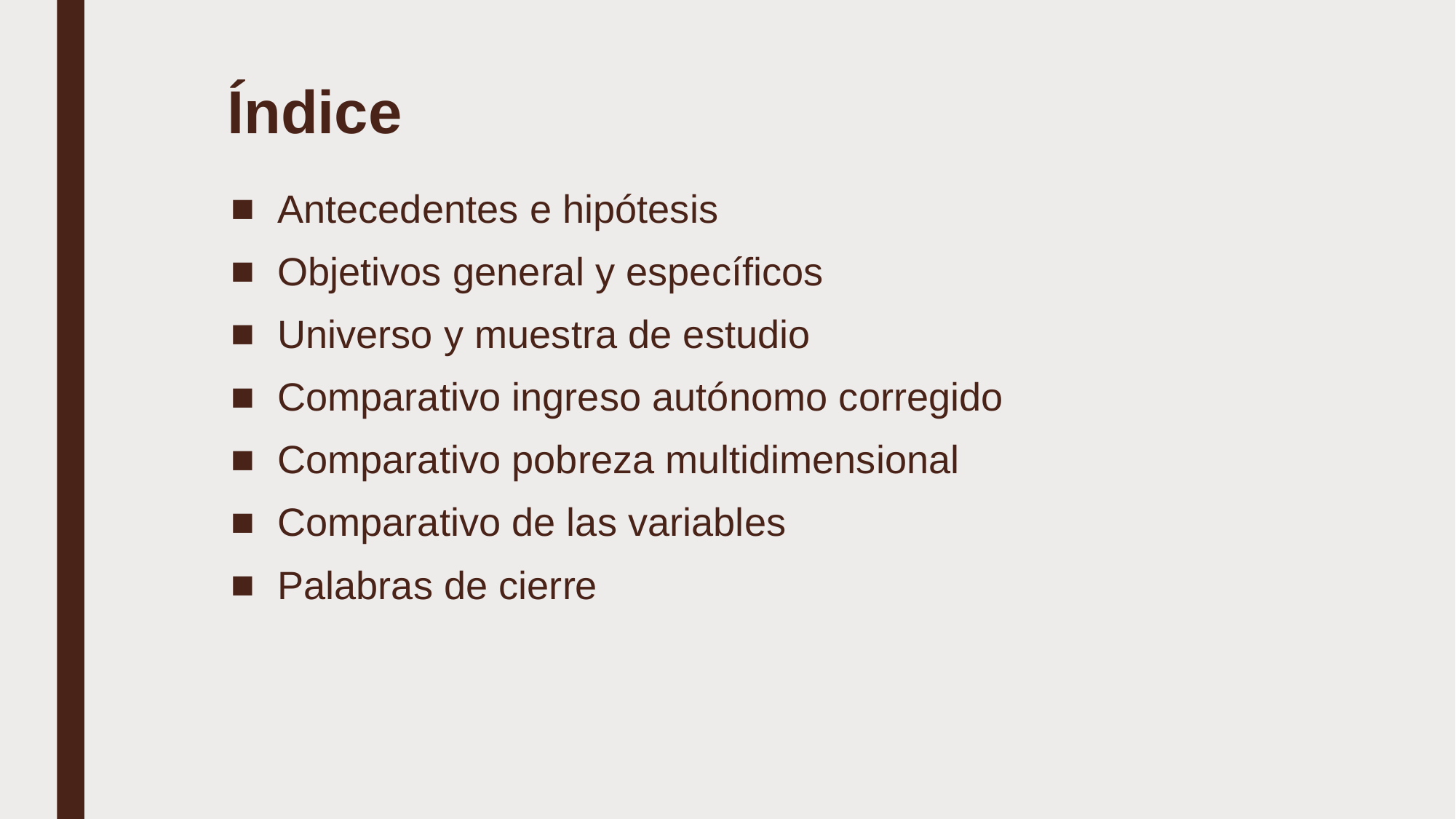

# Índice
Antecedentes e hipótesis
Objetivos general y específicos
Universo y muestra de estudio
Comparativo ingreso autónomo corregido
Comparativo pobreza multidimensional
Comparativo de las variables
Palabras de cierre